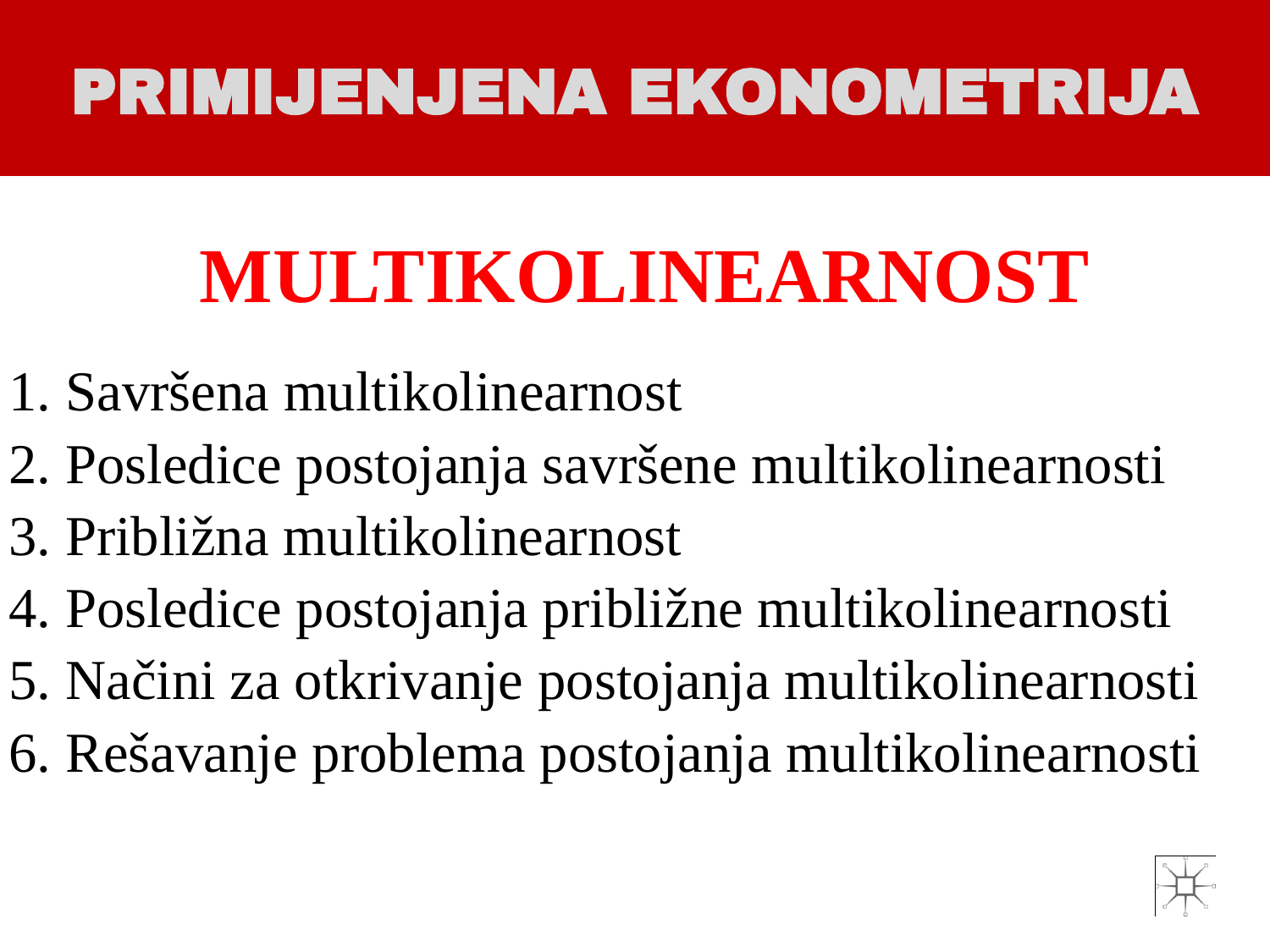

PRIMIJENJENA EKONOMETRIJA
# MULTIKOLINEARNOST
1. Savršena multikolinearnost
2. Posledice postojanja savršene multikolinearnosti
3. Približna multikolinearnost
4. Posledice postojanja približne multikolinearnosti
5. Načini za otkrivanje postojanja multikolinearnosti
6. Rešavanje problema postojanja multikolinearnosti